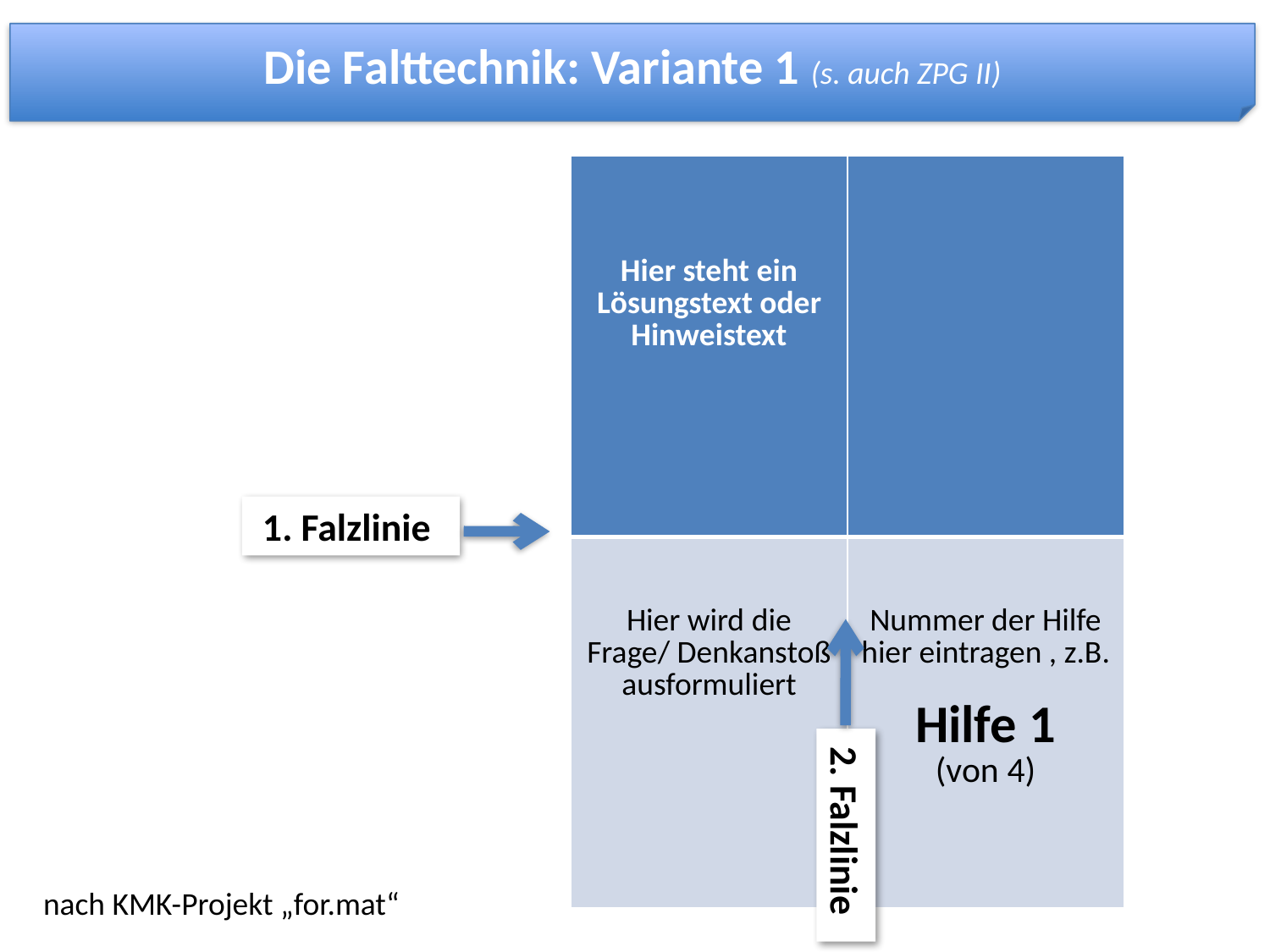

Die Falttechnik: Variante 1 (s. auch ZPG II)
| Hier steht ein Lösungstext oder Hinweistext |  |
| --- | --- |
| Hier wird die Frage/ Denkanstoß ausformuliert | Nummer der Hilfe hier eintragen , z.B. Hilfe 1 (von 4) |
1. Falzlinie
2. Falzlinie
nach KMK-Projekt „for.mat“